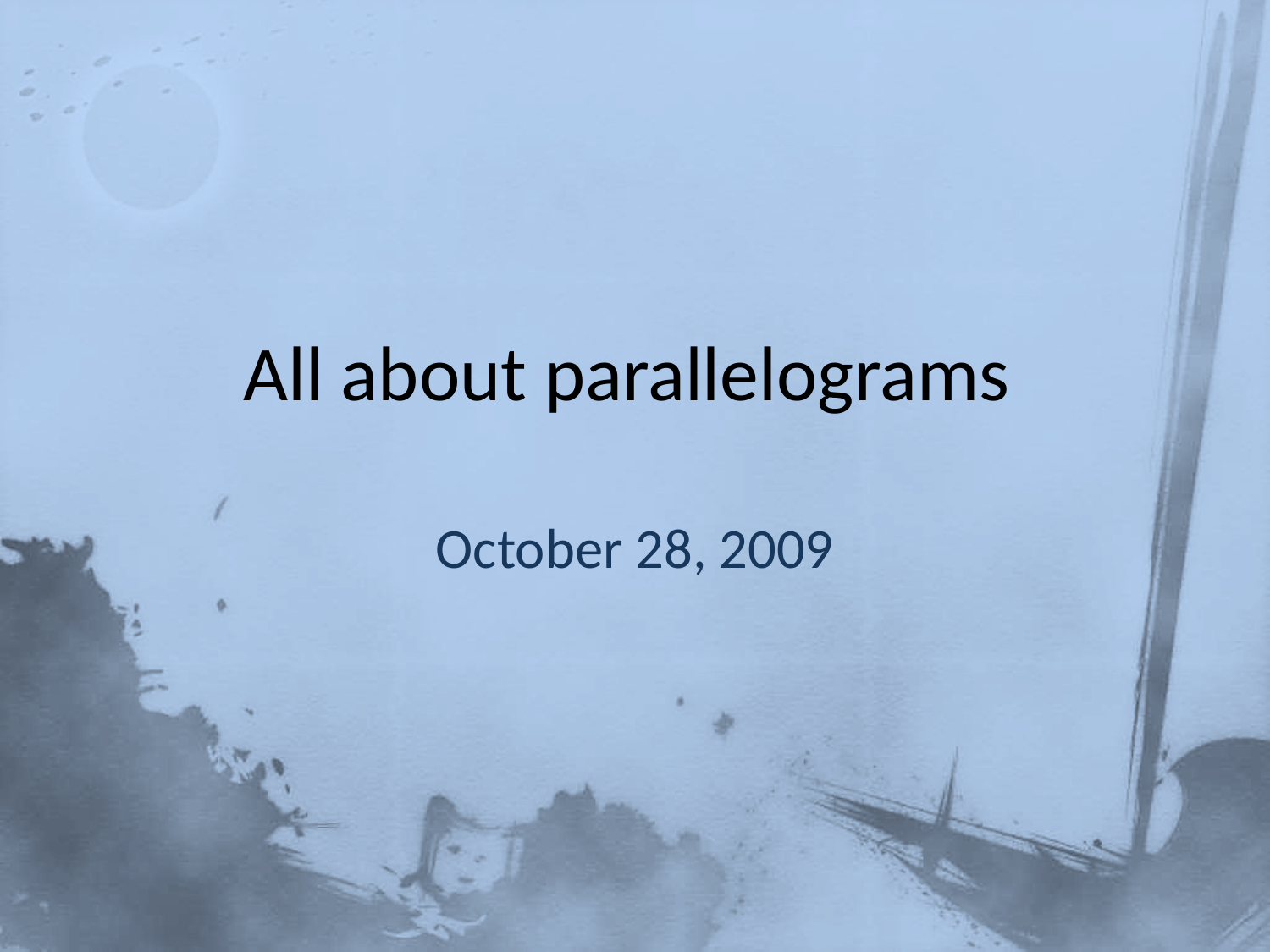

# All about parallelograms
October 28, 2009